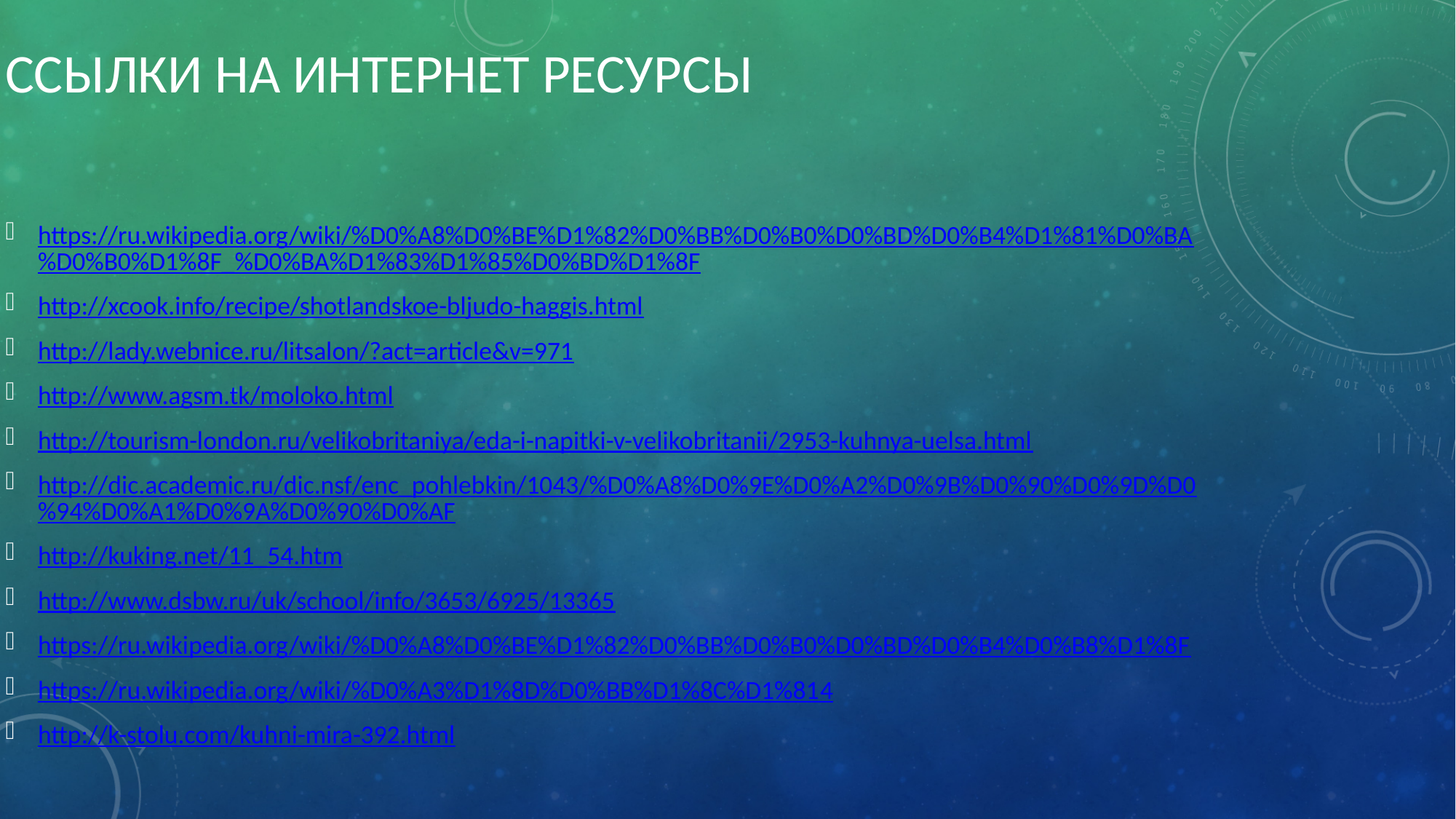

# Ссылки на интернет ресурсы
https://ru.wikipedia.org/wiki/%D0%A8%D0%BE%D1%82%D0%BB%D0%B0%D0%BD%D0%B4%D1%81%D0%BA%D0%B0%D1%8F_%D0%BA%D1%83%D1%85%D0%BD%D1%8F
http://xcook.info/recipe/shotlandskoe-bljudo-haggis.html
http://lady.webnice.ru/litsalon/?act=article&v=971
http://www.agsm.tk/moloko.html
http://tourism-london.ru/velikobritaniya/eda-i-napitki-v-velikobritanii/2953-kuhnya-uelsa.html
http://dic.academic.ru/dic.nsf/enc_pohlebkin/1043/%D0%A8%D0%9E%D0%A2%D0%9B%D0%90%D0%9D%D0%94%D0%A1%D0%9A%D0%90%D0%AF
http://kuking.net/11_54.htm
http://www.dsbw.ru/uk/school/info/3653/6925/13365
https://ru.wikipedia.org/wiki/%D0%A8%D0%BE%D1%82%D0%BB%D0%B0%D0%BD%D0%B4%D0%B8%D1%8F
https://ru.wikipedia.org/wiki/%D0%A3%D1%8D%D0%BB%D1%8C%D1%814
http://k-stolu.com/kuhni-mira-392.html